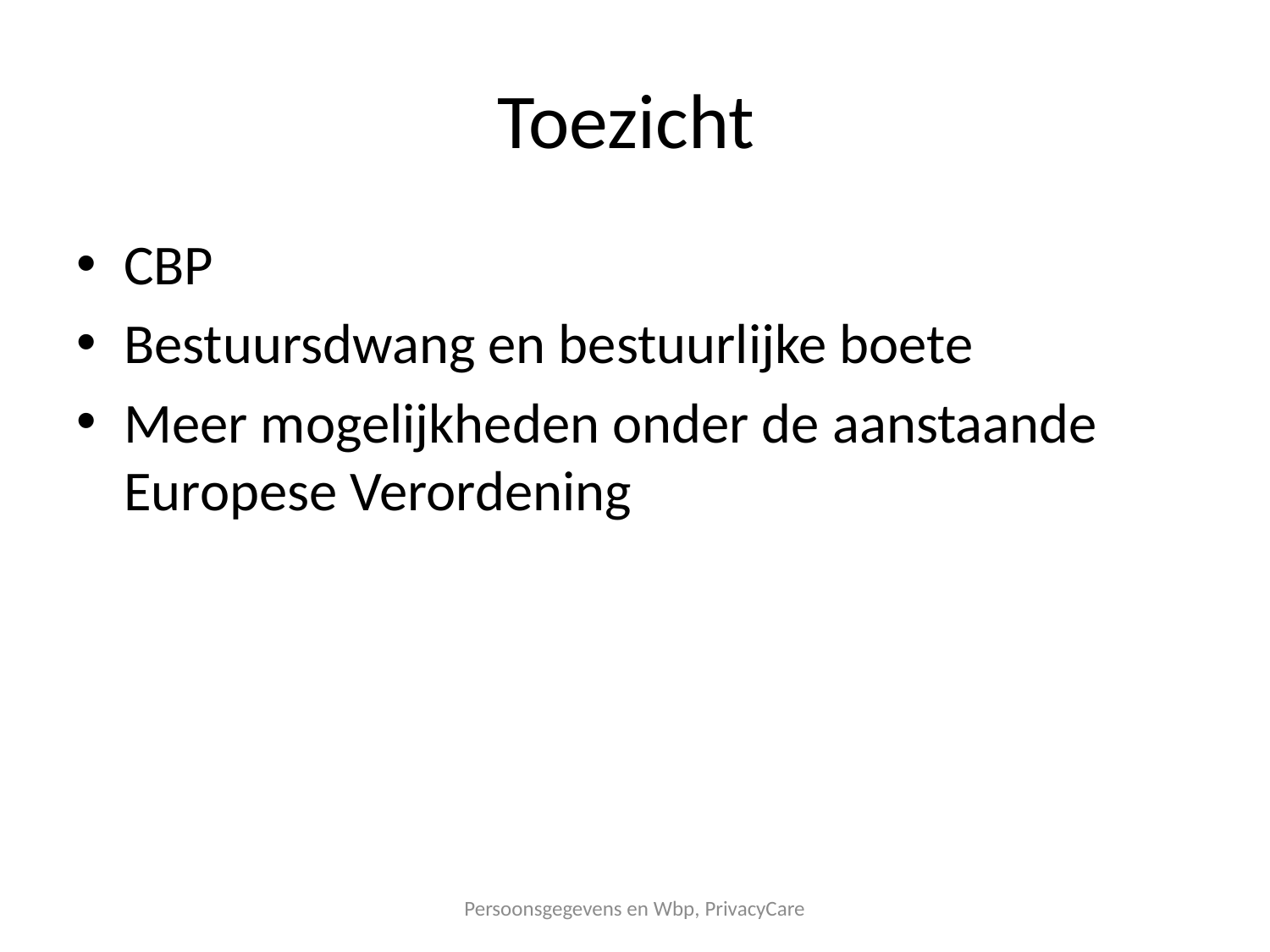

# Toezicht
CBP
Bestuursdwang en bestuurlijke boete
Meer mogelijkheden onder de aanstaande Europese Verordening
Persoonsgegevens en Wbp, PrivacyCare